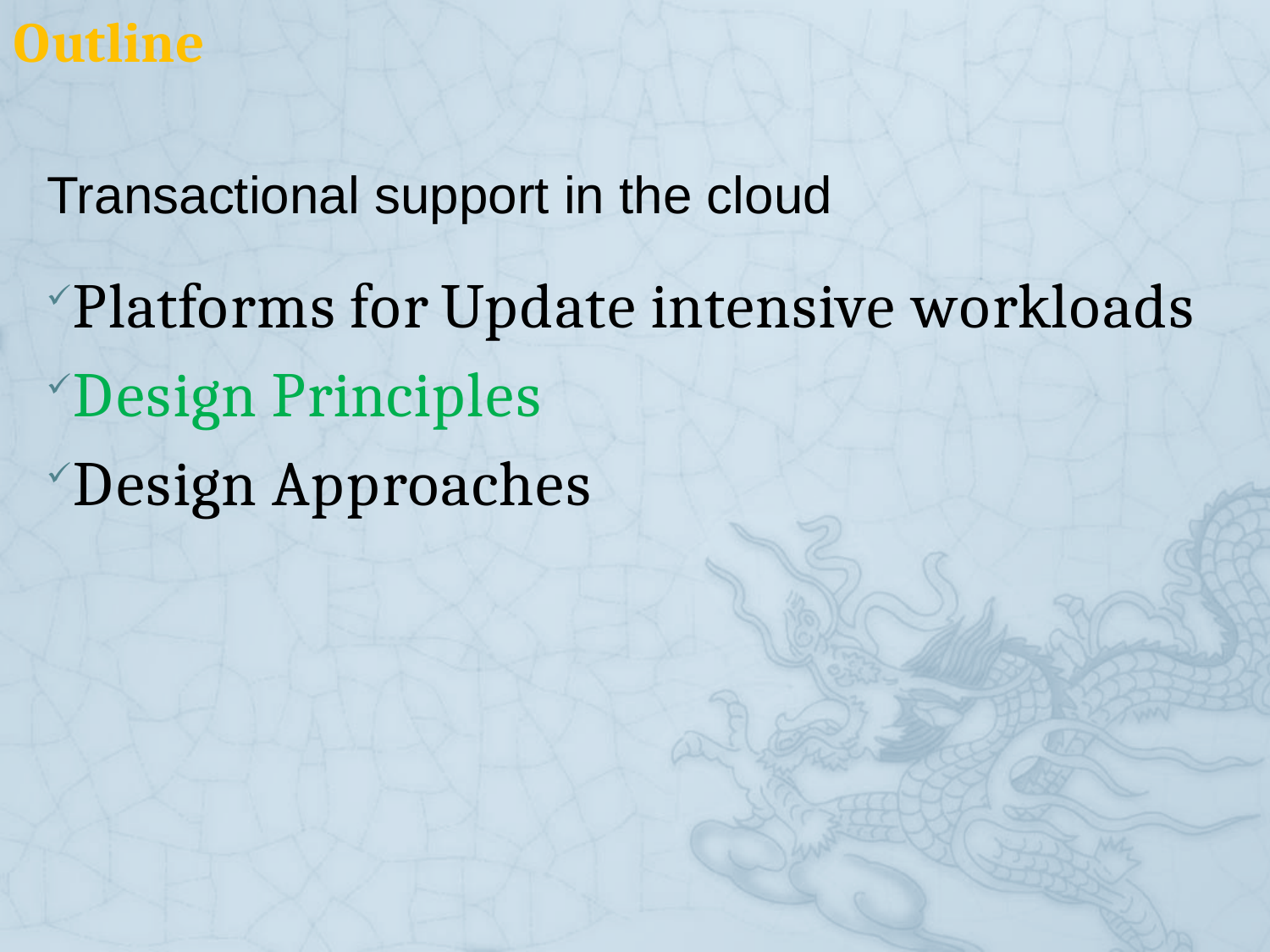

Outline
# Transactional support in the cloud
Platforms for Update intensive workloads
Design Principles
Design Approaches